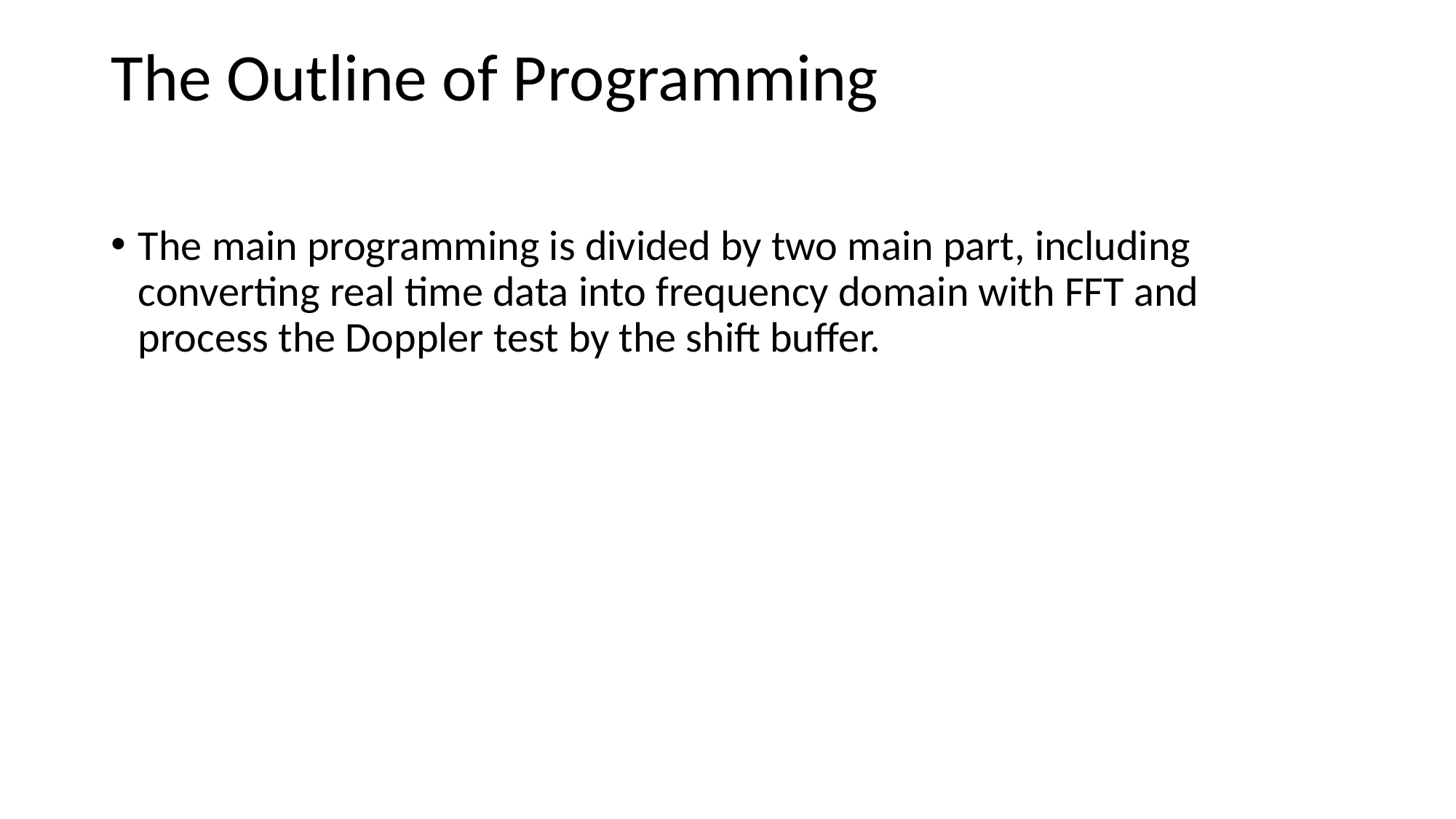

# The Outline of Programming
The main programming is divided by two main part, including converting real time data into frequency domain with FFT and process the Doppler test by the shift buffer.